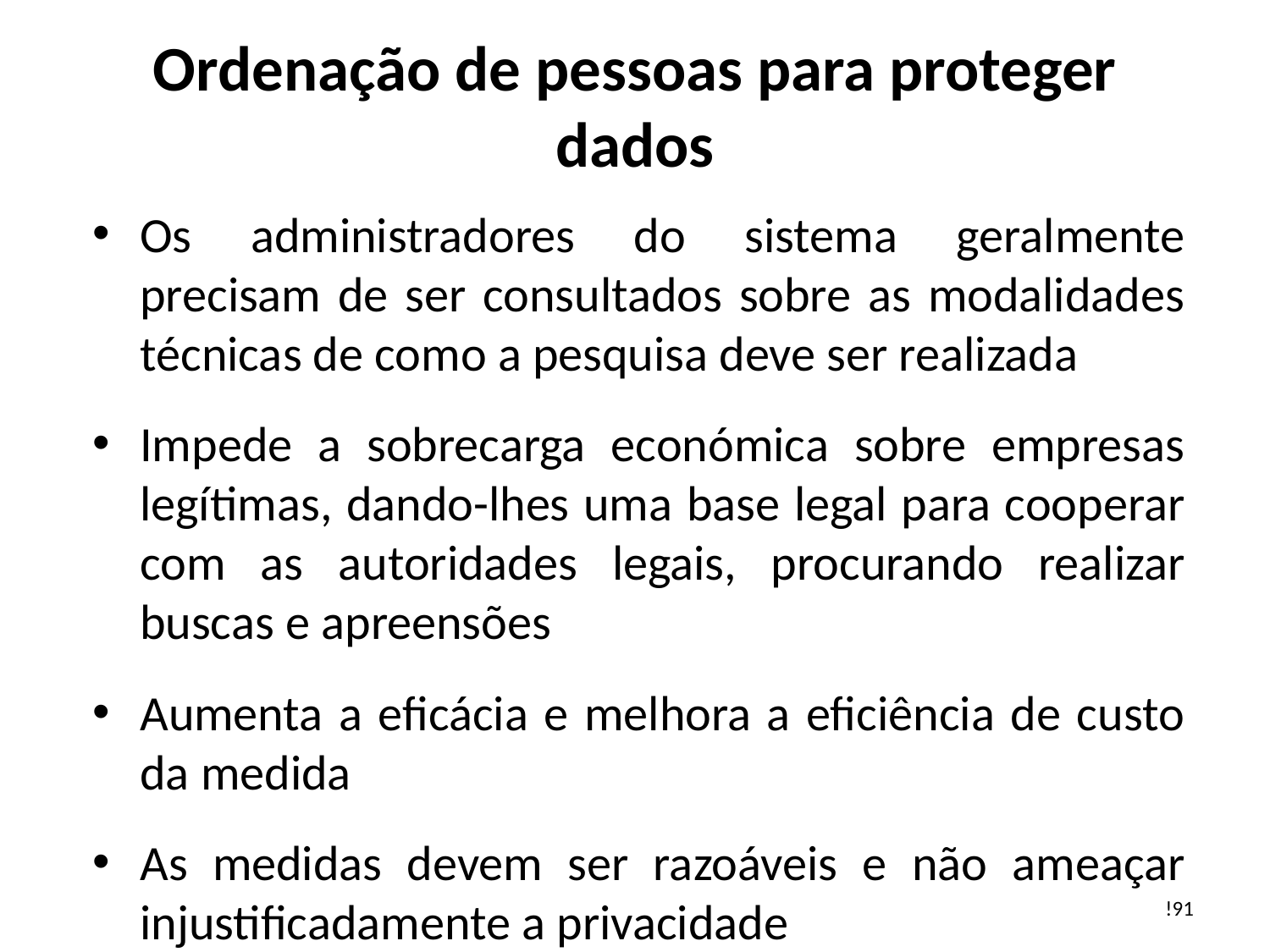

# Ordenação de pessoas para proteger dados
Os administradores do sistema geralmente precisam de ser consultados sobre as modalidades técnicas de como a pesquisa deve ser realizada
Impede a sobrecarga económica sobre empresas legítimas, dando-lhes uma base legal para cooperar com as autoridades legais, procurando realizar buscas e apreensões
Aumenta a eficácia e melhora a eficiência de custo da medida
As medidas devem ser razoáveis ​​e não ameaçar injustificadamente a privacidade
!91